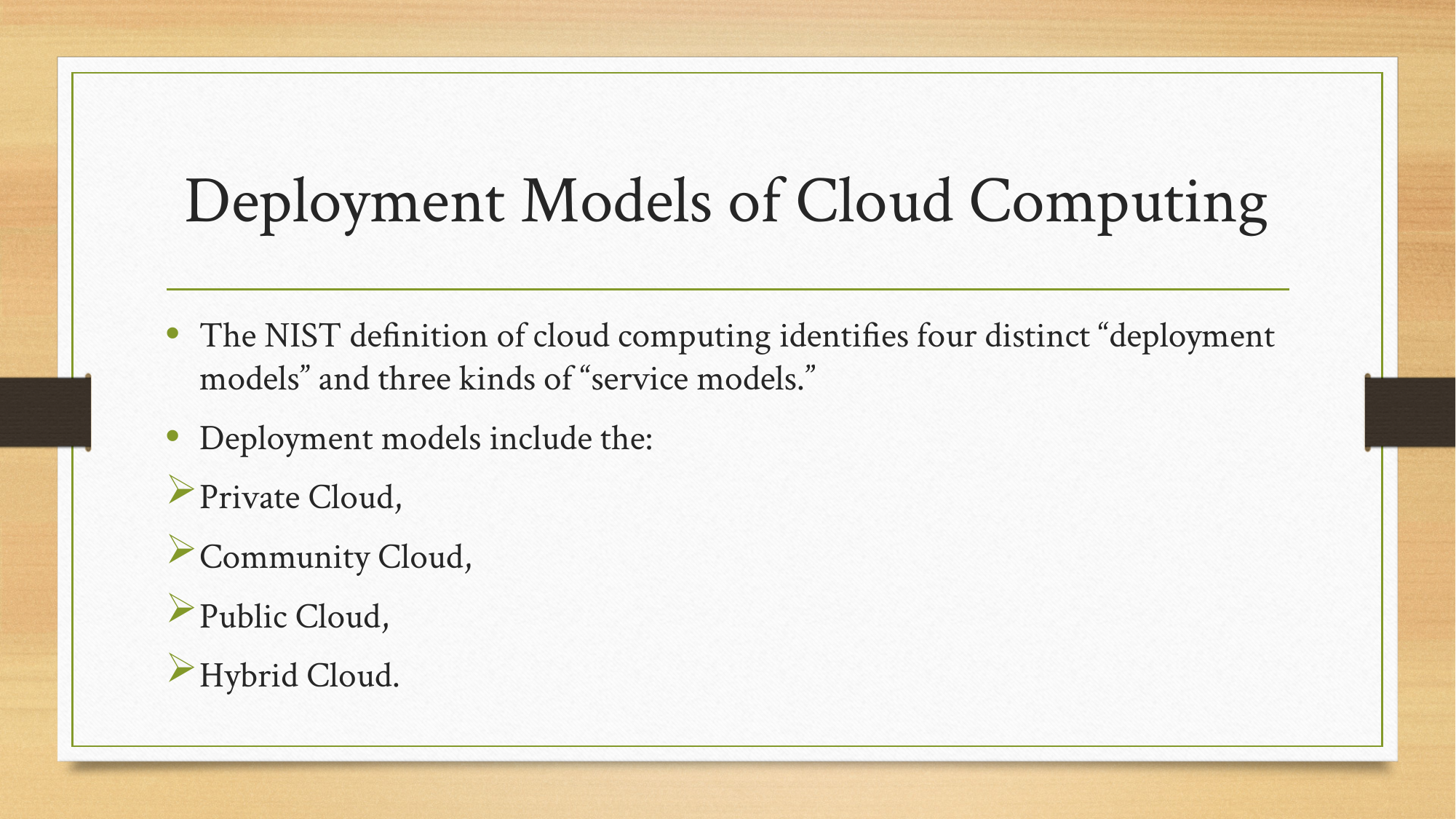

# Deployment Models of Cloud Computing
The NIST definition of cloud computing identifies four distinct “deployment models” and three kinds of “service models.”
Deployment models include the:
Private Cloud,
Community Cloud,
Public Cloud,
Hybrid Cloud.